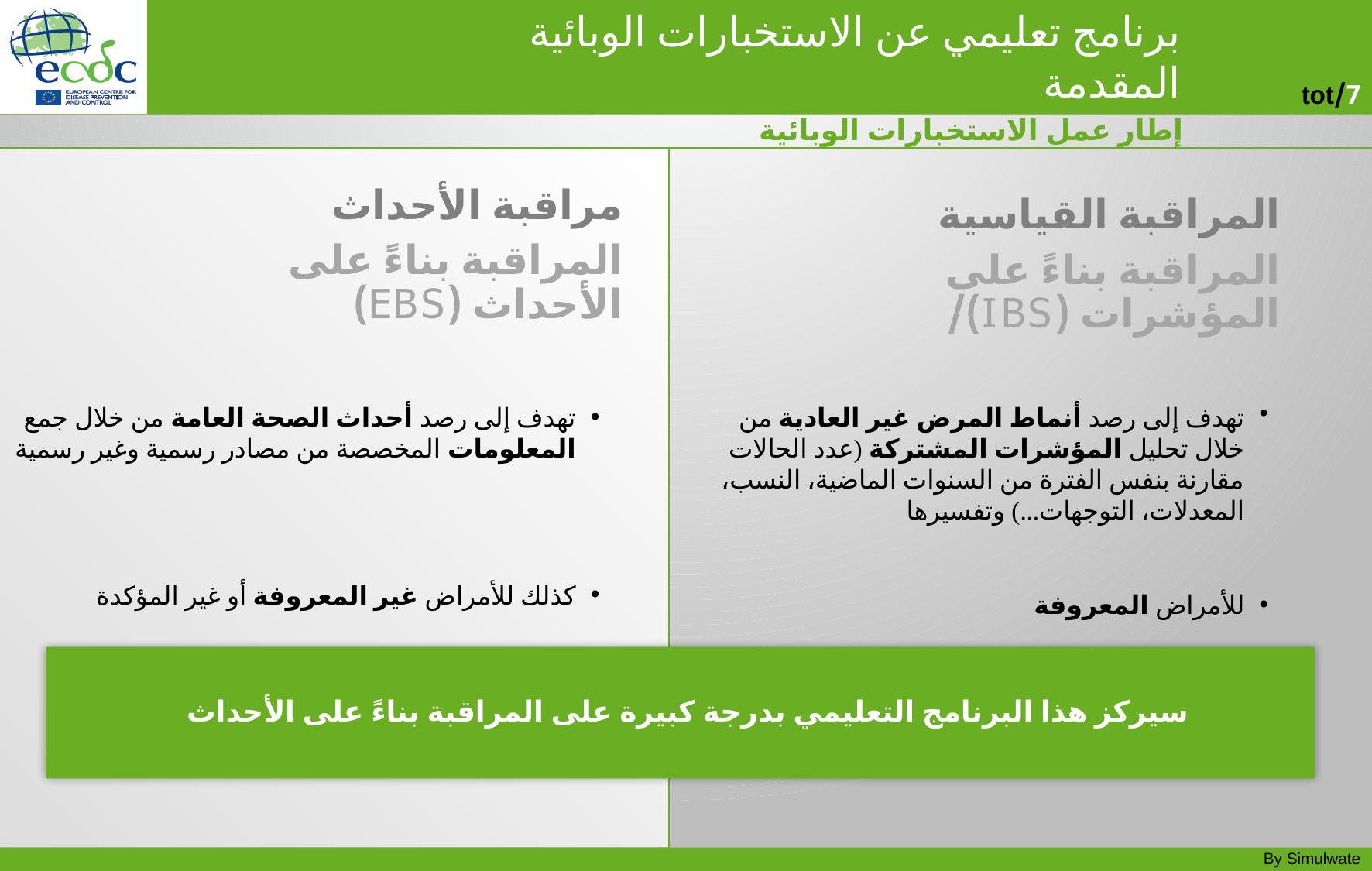

إطار عمل الاستخبارات الوبائية

مراقبة الأحداث
المراقبة بناءً على الأحداث (EBS)
تهدف إلى رصد أحداث الصحة العامة من خلال جمع المعلومات المخصصة من مصادر رسمية وغير رسمية
كذلك للأمراض غير المعروفة أو غير المؤكدة
المراقبة القياسية
المراقبة بناءً على المؤشرات (IBS)/
تهدف إلى رصد أنماط المرض غير العادية من خلال تحليل المؤشرات المشتركة (عدد الحالات مقارنة بنفس الفترة من السنوات الماضية، النسب، المعدلات، التوجهات...) وتفسيرها

للأمراض المعروفة
سيركز هذا البرنامج التعليمي بدرجة كبيرة على المراقبة بناءً على الأحداث